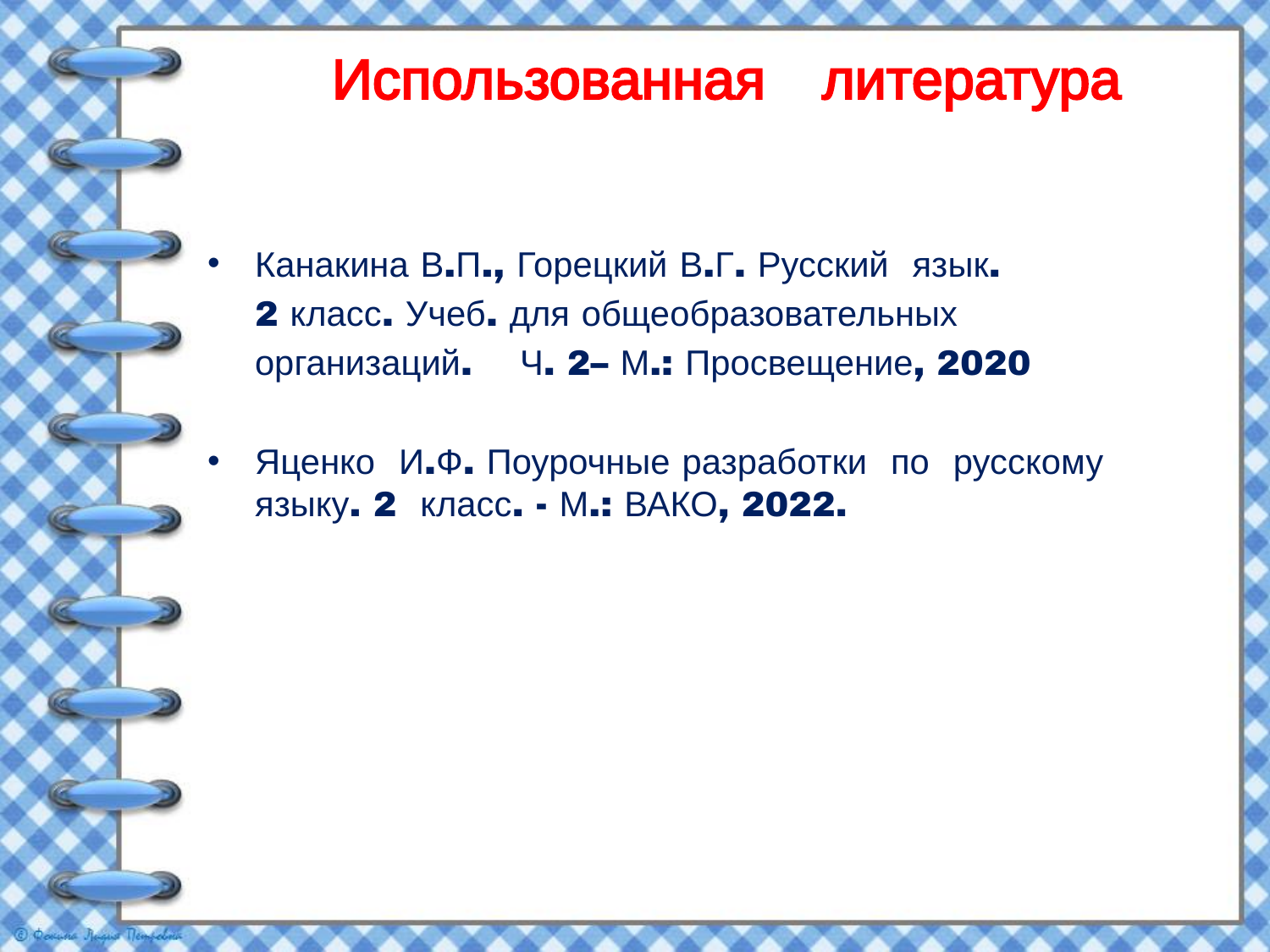

# Использованная   литература

Канакина В.П., Горецкий В.Г. Русский  язык.
    2 класс. Учеб. для общеобразовательных
    организаций.    Ч. 2– М.: Просвещение, 2020

Яценко  И.Ф. Поурочные разработки  по  русскому  языку. 2  класс. - М.: ВАКО, 2022.